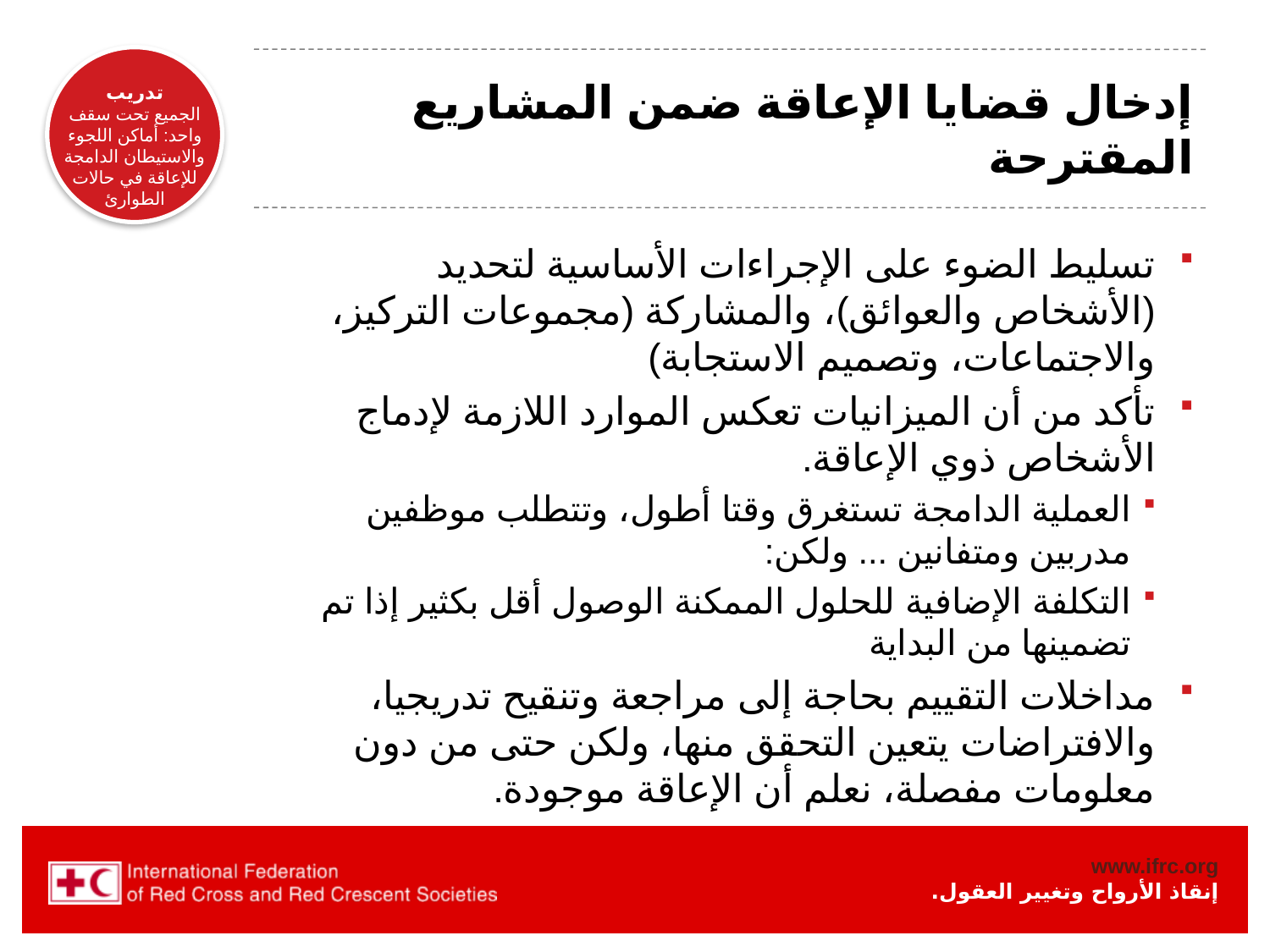

# إدخال قضايا الإعاقة ضمن المشاريع المقترحة
تسليط الضوء على الإجراءات الأساسية لتحديد (الأشخاص والعوائق)، والمشاركة (مجموعات التركيز، والاجتماعات، وتصميم الاستجابة)
تأكد من أن الميزانيات تعكس الموارد اللازمة لإدماج الأشخاص ذوي الإعاقة.
العملية الدامجة تستغرق وقتا أطول، وتتطلب موظفين مدربين ومتفانين ... ولكن:
التكلفة الإضافية للحلول الممكنة الوصول أقل بكثير إذا تم تضمينها من البداية
مداخلات التقييم بحاجة إلى مراجعة وتنقيح تدريجيا، والافتراضات يتعين التحقق منها، ولكن حتى من دون معلومات مفصلة، نعلم أن الإعاقة موجودة.